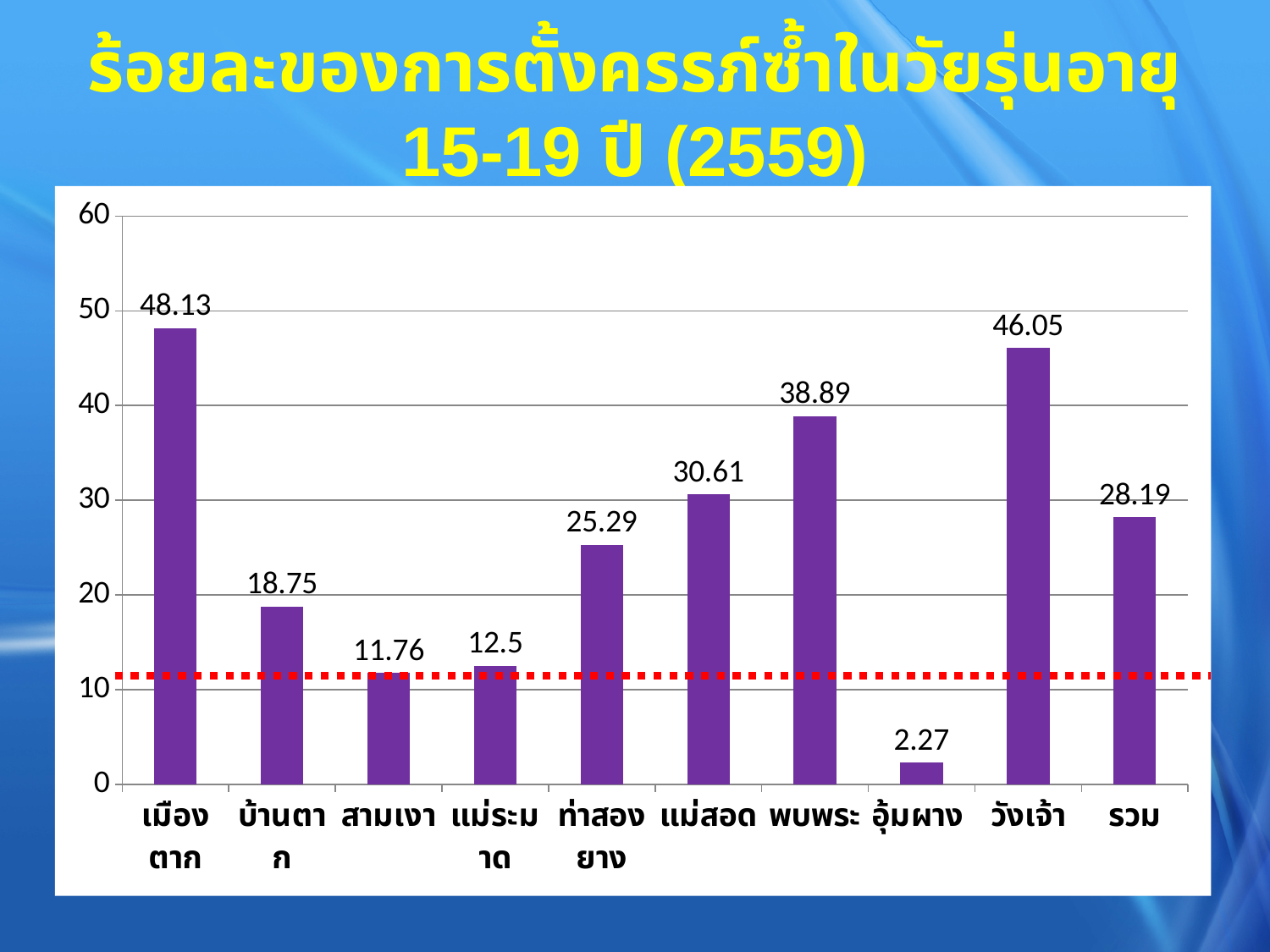

ร้อยละของการตั้งครรภ์ซ้ำในวัยรุ่นอายุ 15-19 ปี (2559)

### Chart

| Category | ชุดข้อมูล 1 |
|---|---|
| เมืองตาก | 48.13 |
| บ้านตาก | 18.75 |
| สามเงา | 11.76 |
| แม่ระมาด | 12.5 |
| ท่าสองยาง | 25.29 |
| แม่สอด | 30.61 |
| พบพระ | 38.89 |
| อุ้มผาง  | 2.27 |
| วังเจ้า | 46.05 |
| รวม | 28.19 |